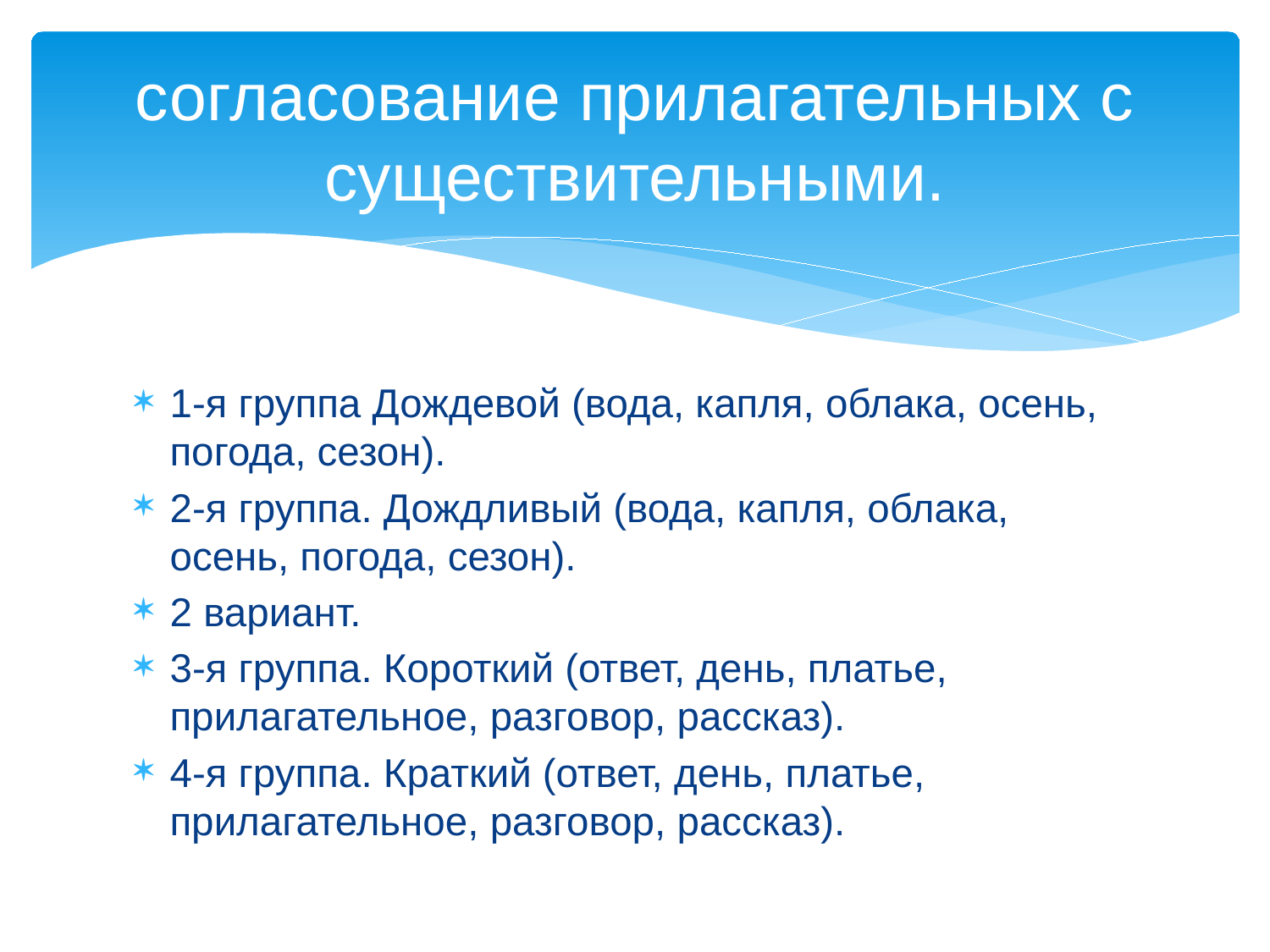

# согласование прилагательных с существительными.
1-я группа Дождевой (вода, капля, облака, осень, погода, сезон).
2-я группа. Дождливый (вода, капля, облака, осень, погода, сезон).
2 вариант.
3-я группа. Короткий (ответ, день, платье, прилагательное, разговор, рассказ).
4-я группа. Краткий (ответ, день, платье, прилагательное, разговор, рассказ).